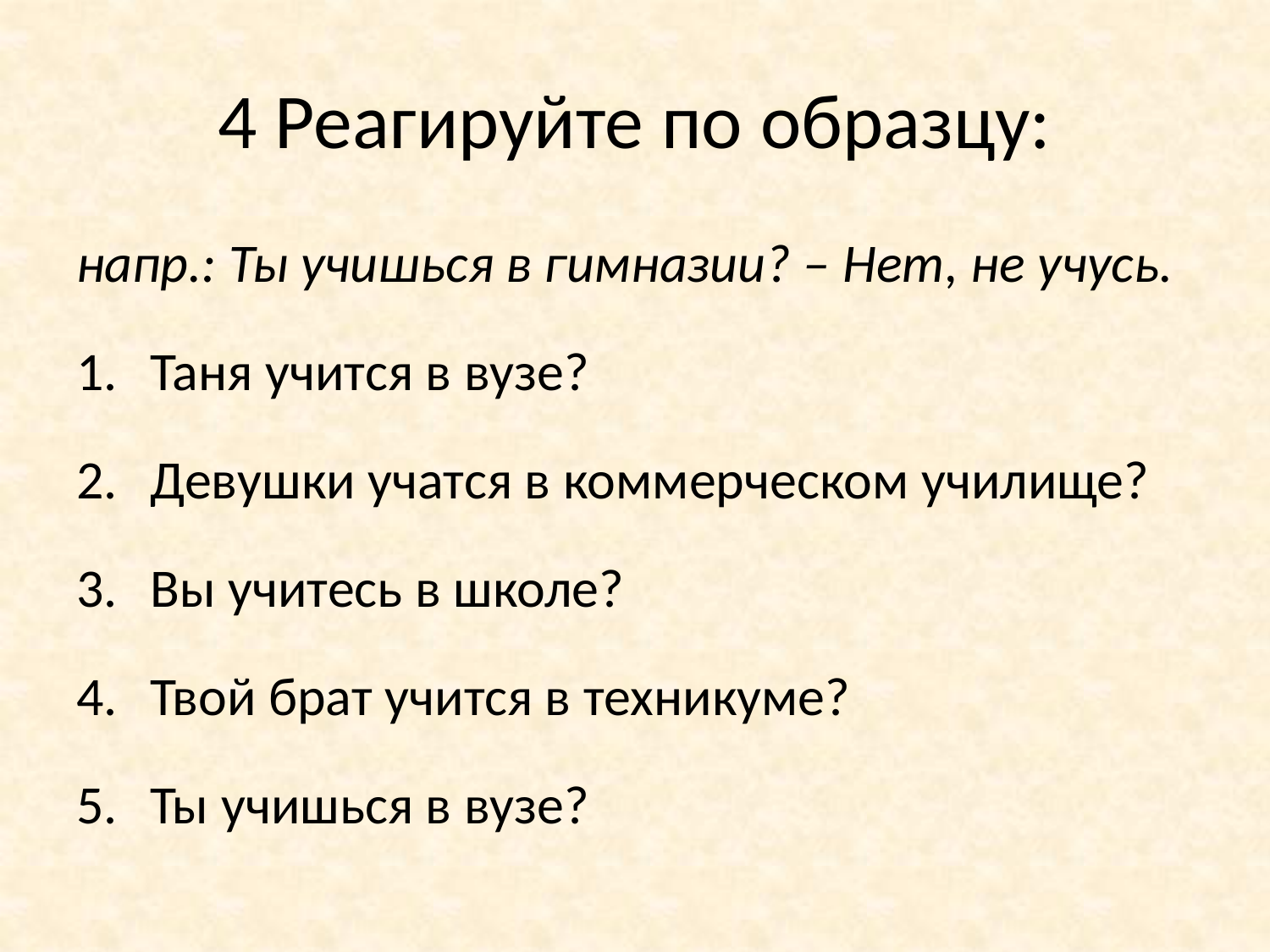

# 4 Реагируйте по образцу:
напр.: Ты учишься в гимназии? – Нет, не учусь.
Таня учится в вузе?
Девушки учатся в коммерческом училище?
Вы учитесь в школе?
Твой брат учится в техникуме?
Ты учишься в вузе?